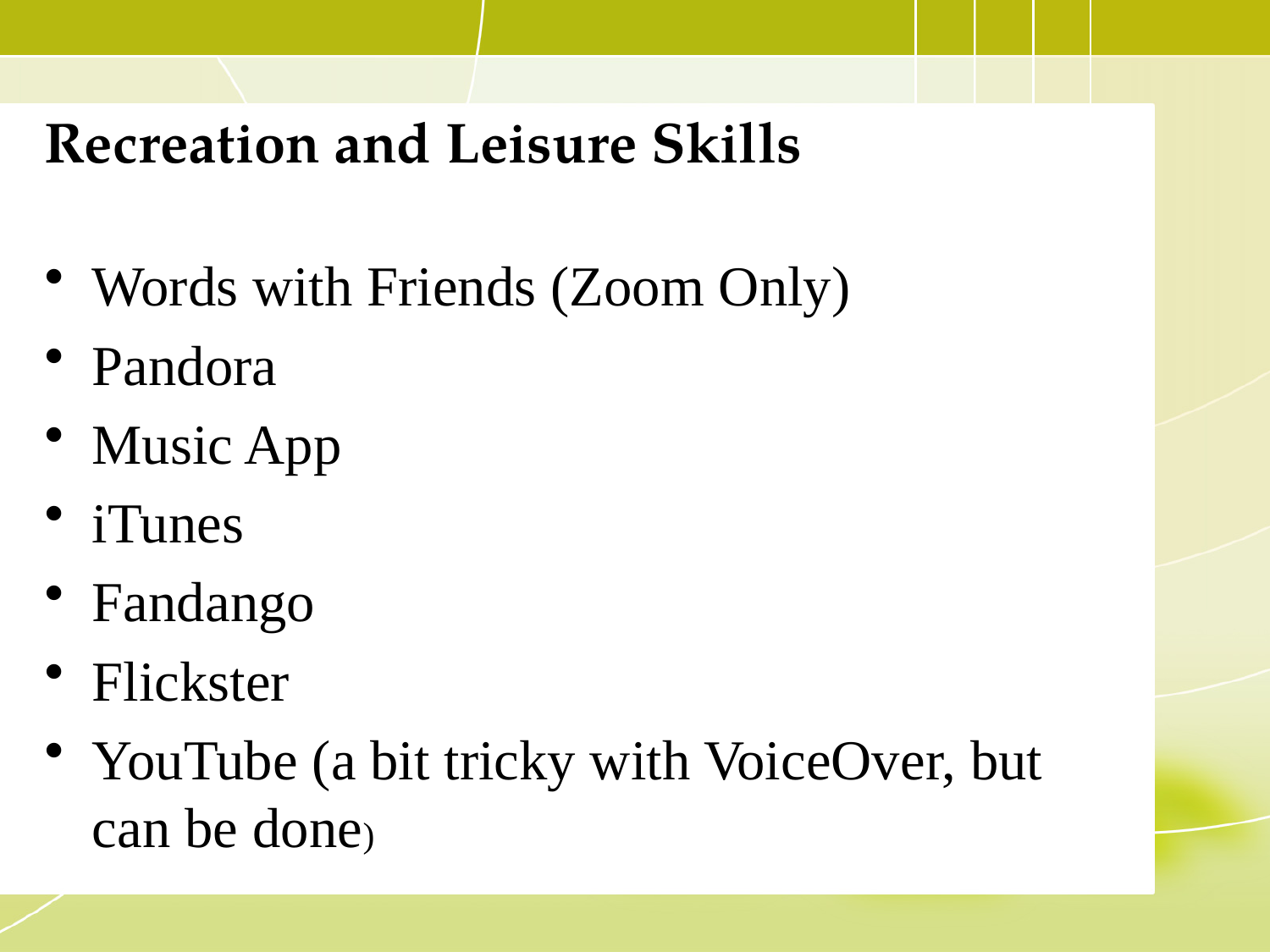

# Recreation and Leisure Skills
Words with Friends (Zoom Only)
Pandora
Music App
iTunes
Fandango
Flickster
YouTube (a bit tricky with VoiceOver, but can be done)